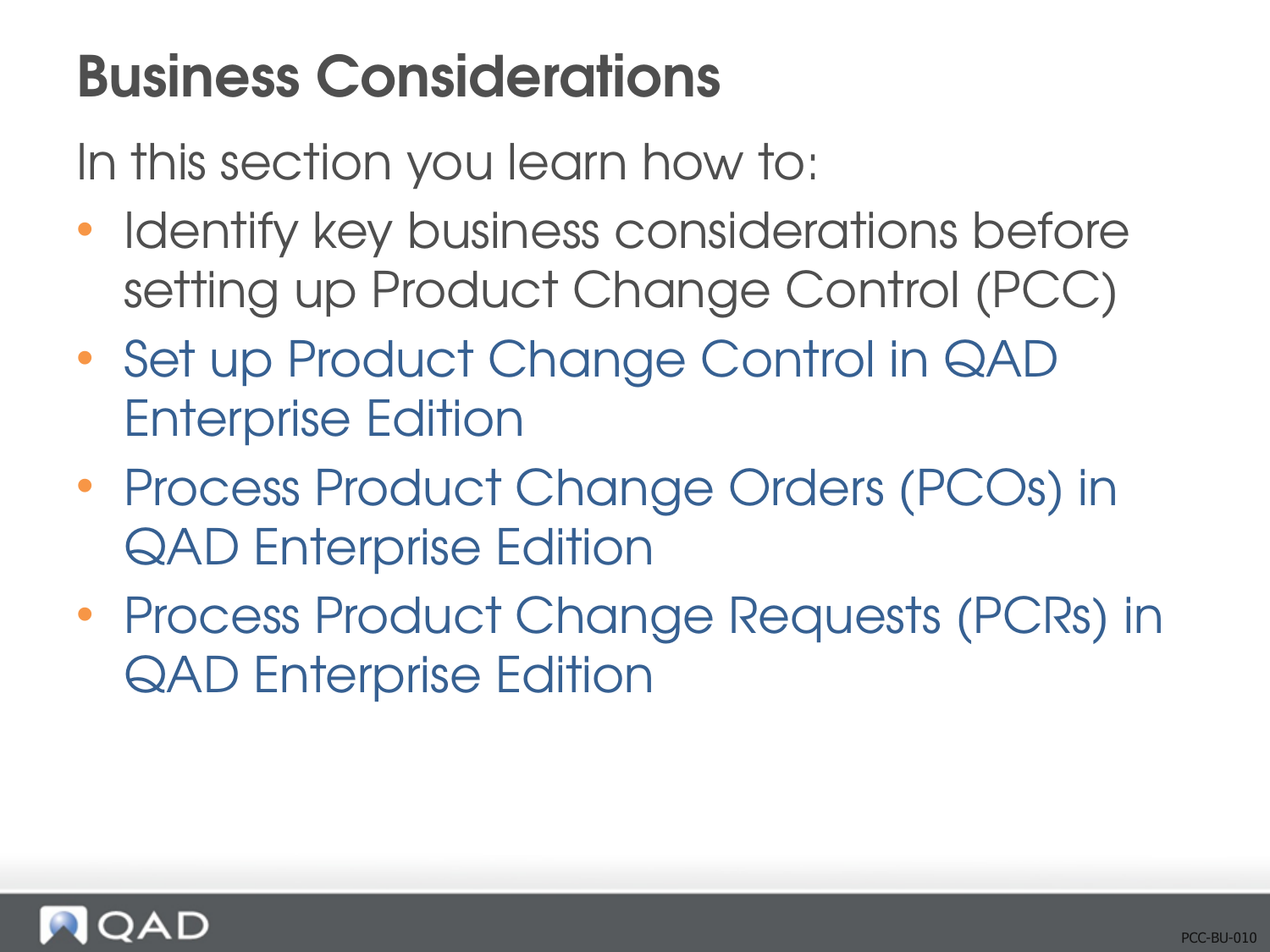

# Business Considerations
In this section you learn how to:
Identify key business considerations before setting up Product Change Control (PCC)
Set up Product Change Control in QAD Enterprise Edition
Process Product Change Orders (PCOs) in QAD Enterprise Edition
Process Product Change Requests (PCRs) in QAD Enterprise Edition
PCC-BU-010